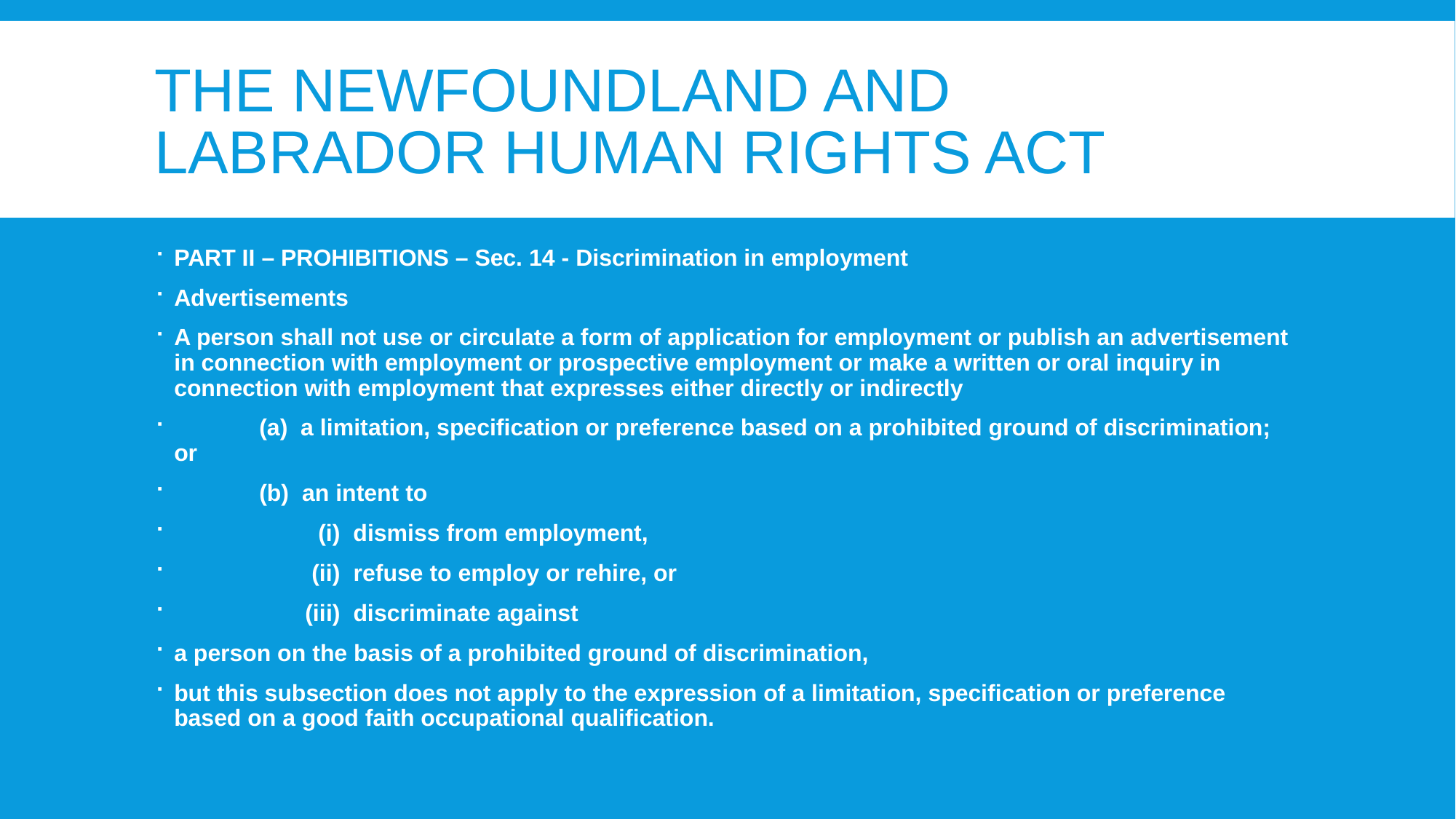

# The Newfoundland and Labrador Human Rights Act
PART II – PROHIBITIONS – Sec. 14 - Discrimination in employment
Advertisements
A person shall not use or circulate a form of application for employment or publish an advertisement in connection with employment or prospective employment or make a written or oral inquiry in connection with employment that expresses either directly or indirectly
             (a)  a limitation, specification or preference based on a prohibited ground of discrimination; or
             (b)  an intent to
                      (i)  dismiss from employment,
                     (ii)  refuse to employ or rehire, or
                    (iii)  discriminate against
a person on the basis of a prohibited ground of discrimination,
but this subsection does not apply to the expression of a limitation, specification or preference based on a good faith occupational qualification.